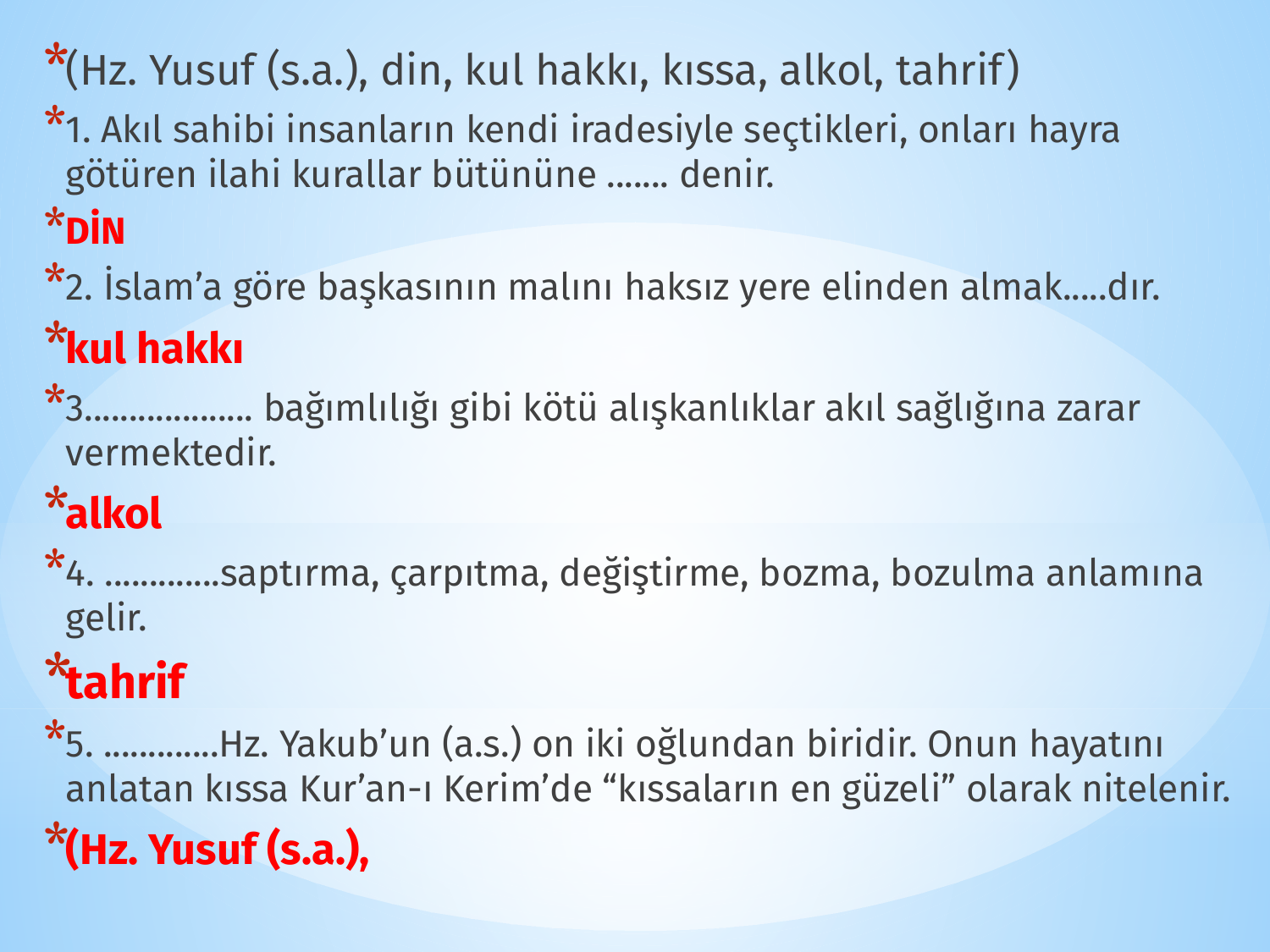

(Hz. Yusuf (s.a.), din, kul hakkı, kıssa, alkol, tahrif)
1. Akıl sahibi insanların kendi iradesiyle seçtikleri, onları hayra götüren ilahi kurallar bütününe ....... denir.
DİN
2. İslam’a göre başkasının malını haksız yere elinden almak.....dır.
kul hakkı
3................... bağımlılığı gibi kötü alışkanlıklar akıl sağlığına zarar vermektedir.
alkol
4. .............saptırma, çarpıtma, değiştirme, bozma, bozulma anlamına gelir.
tahrif
5. .............Hz. Yakub’un (a.s.) on iki oğlundan biridir. Onun hayatını anlatan kıssa Kur’an-ı Kerim’de “kıssaların en güzeli” olarak nitelenir.
(Hz. Yusuf (s.a.),